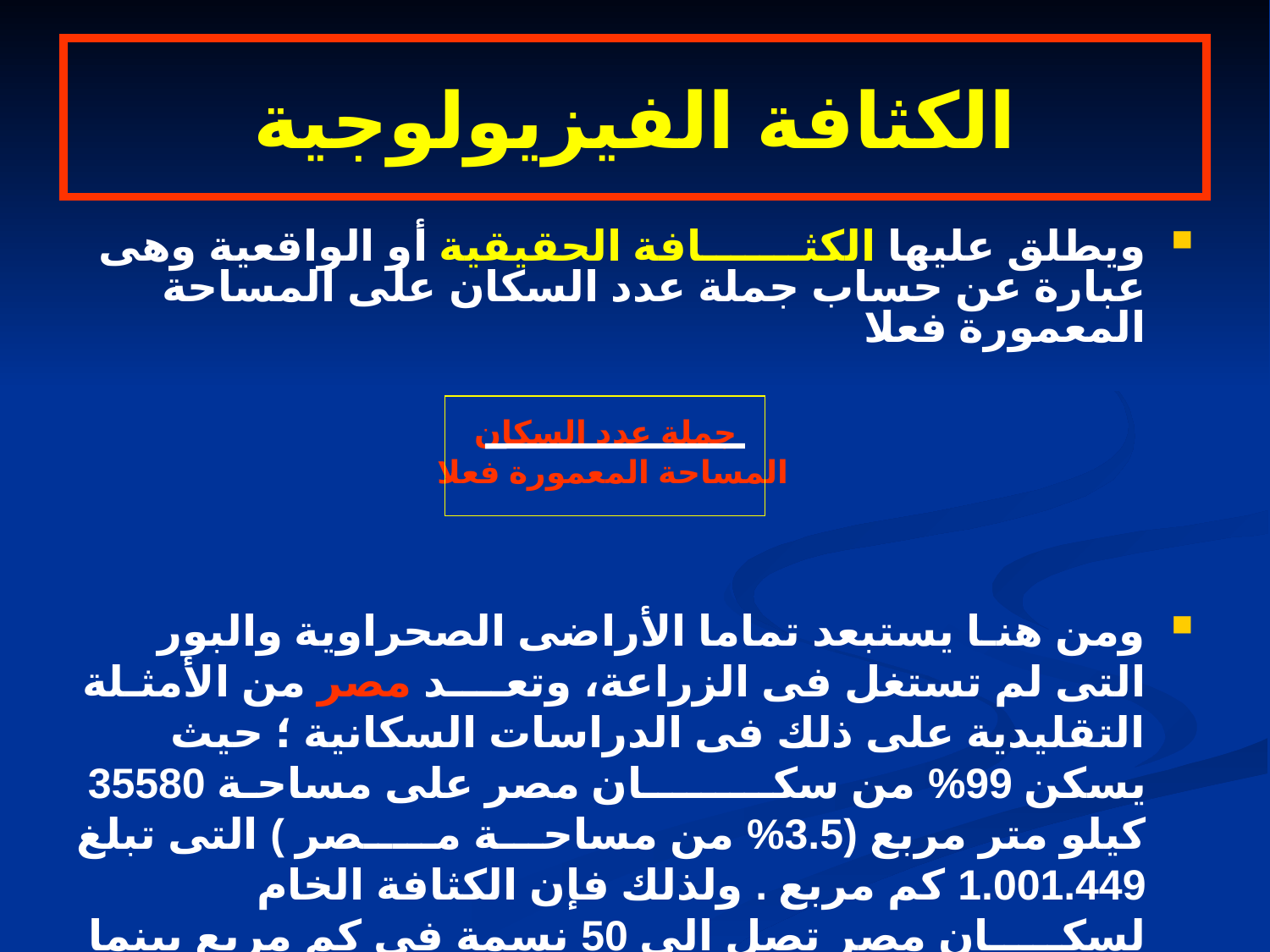

# الكثافة الفيزيولوجية
ويطلق عليها الكثـــــــافة الحقيقية أو الواقعية وهى عبارة عن حساب جملة عدد السكان على المساحة المعمورة فعلا

ومن هنـا يستبعد تماما الأراضى الصحراوية والبور التى لم تستغل فى الزراعة، وتعــــد مصر من الأمثـلة التقليدية على ذلك فى الدراسات السكانية ؛ حيث يسكن 99% من سكـــــــــان مصر على مساحـة 35580 كيلو متر مربع (3.5% من مساحـــة مـــــصر ) التى تبلغ 1.001.449 كم مربع . ولذلك فإن الكثافة الخام لسكـــــان مصر تصل الى 50 نسمة فى كم مربع بينما تقفز الكثافة الحقيقية الى 1418 نسمة فى كم مربع
لاحظ الجدول القادم لتتعرف تطور كثافة السكان فى مصر

جملة عدد السكان
المساحة المعمورة فعلا